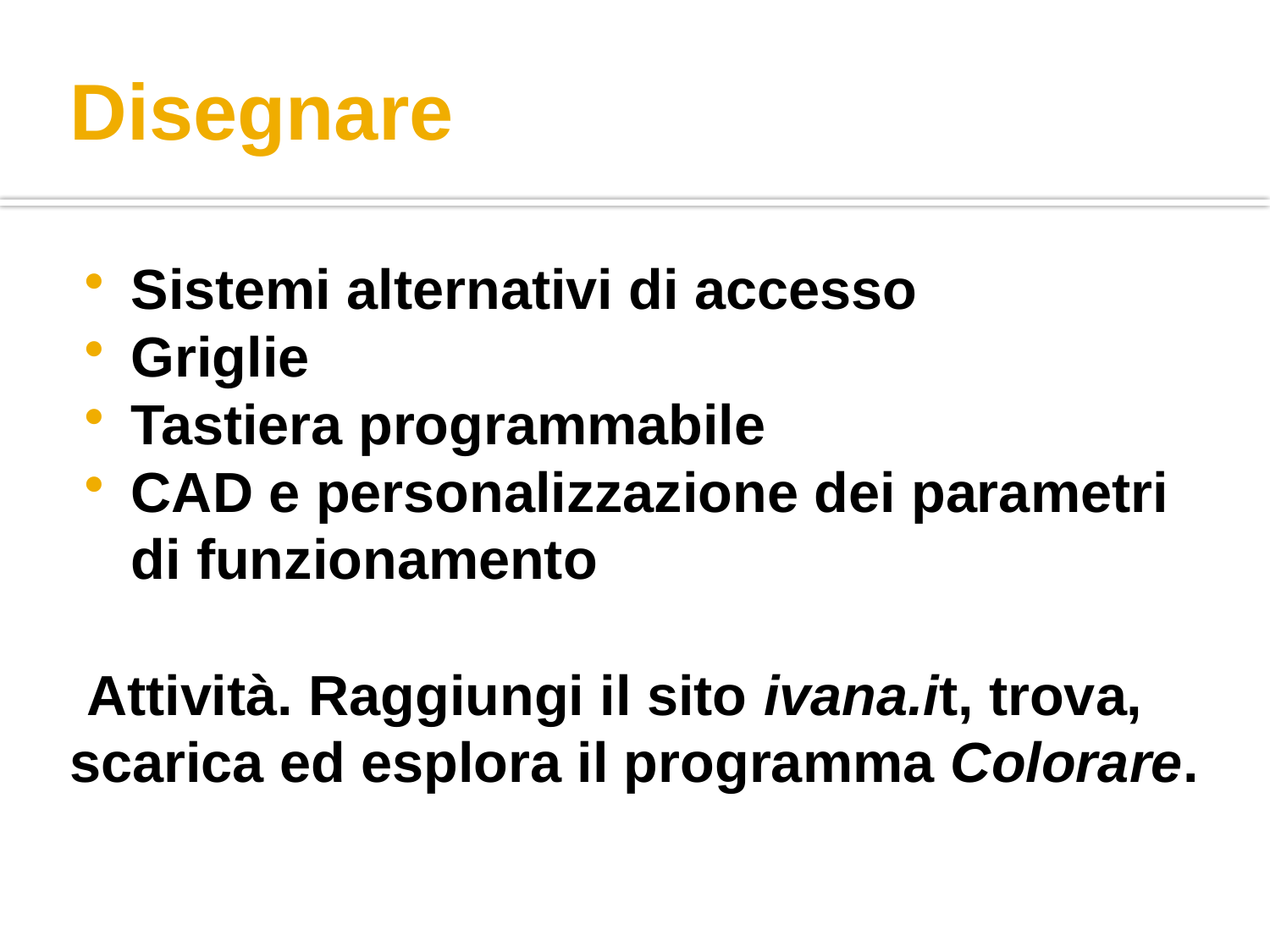

# Disegnare
Sistemi alternativi di accesso
Griglie
Tastiera programmabile
CAD e personalizzazione dei parametri di funzionamento

Attività. Raggiungi il sito ivana.it, trova, scarica ed esplora il programma Colorare.